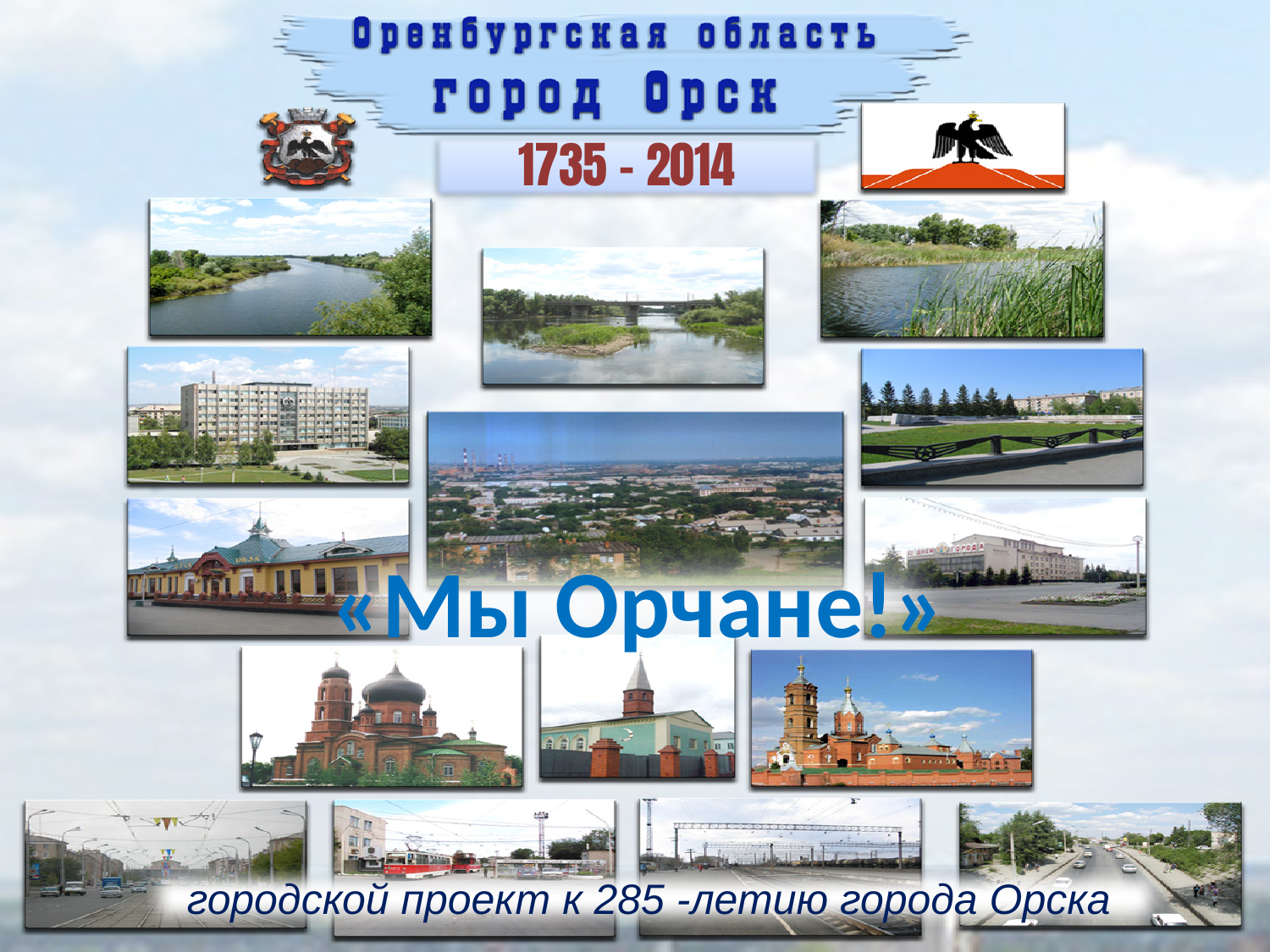

1735 - 2014
«Мы Орчане!»
городской проект к 285 -летию города Орска